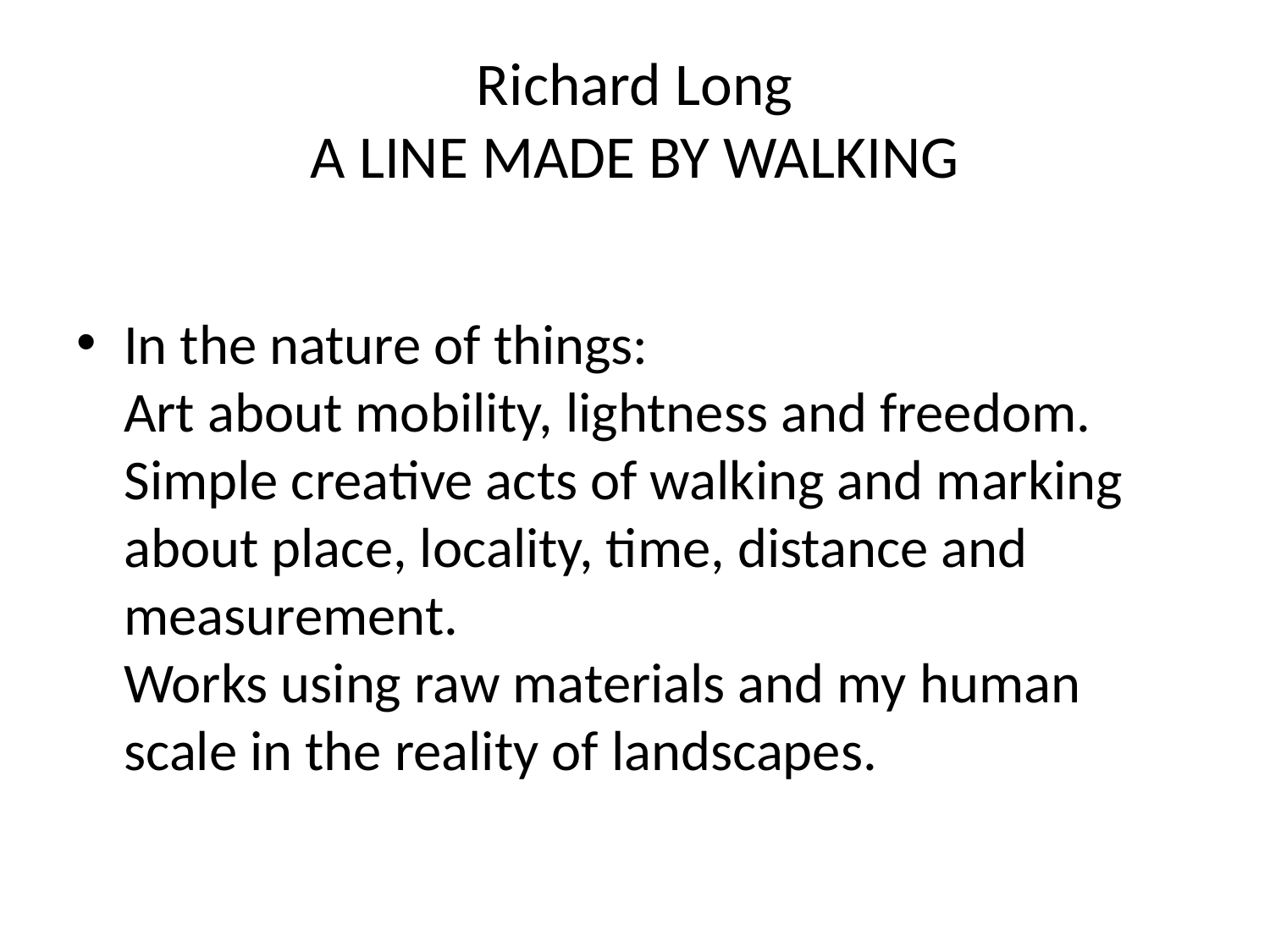

# Richard Long A LINE MADE BY WALKING

In the nature of things:
Art about mobility, lightness and freedom.
Simple creative acts of walking and marking
about place, locality, time, distance and measurement.
Works using raw materials and my human scale in the reality of landscapes.